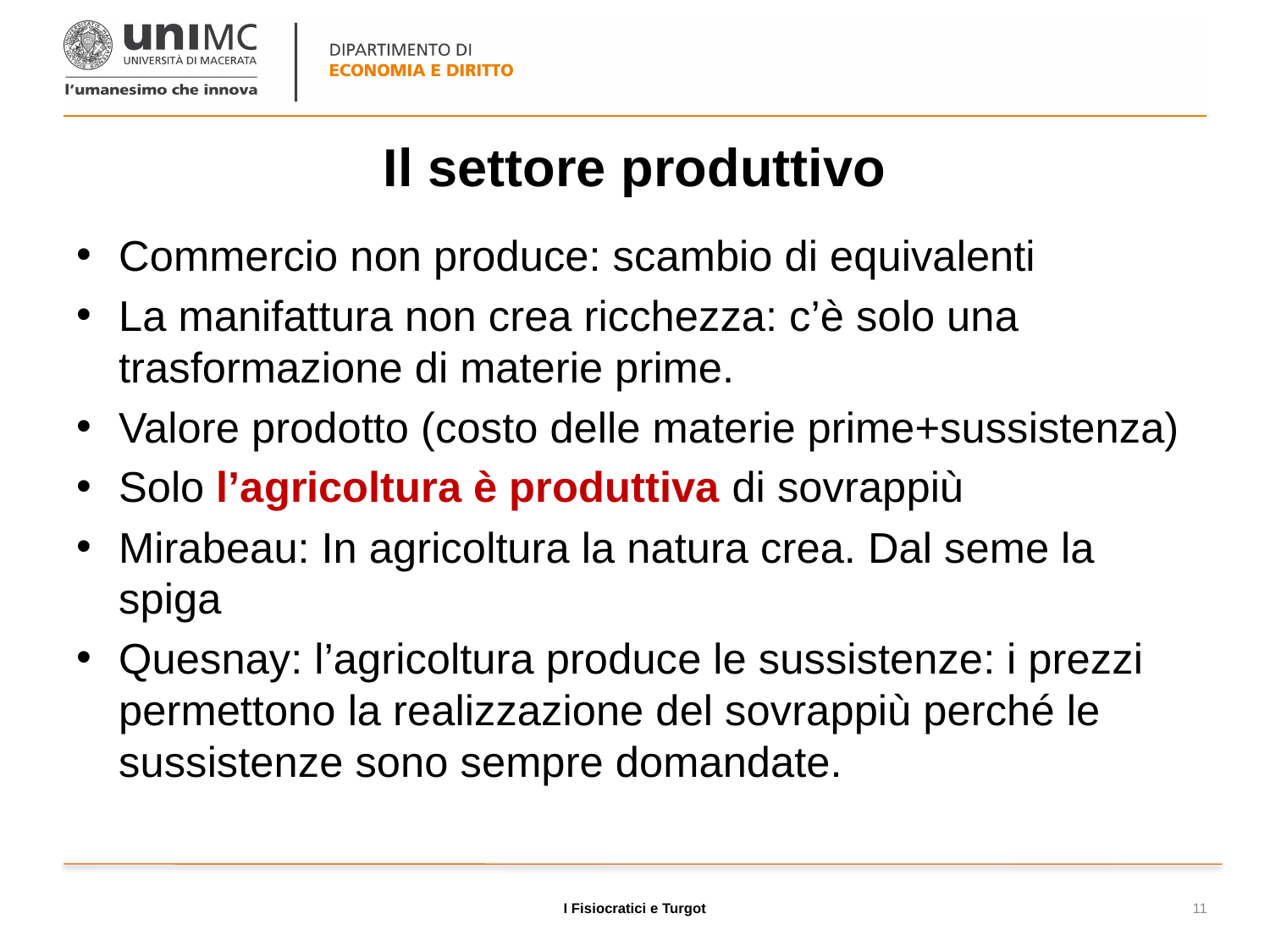

# Il settore produttivo
Commercio non produce: scambio di equivalenti
La manifattura non crea ricchezza: c’è solo una trasformazione di materie prime.
Valore prodotto (costo delle materie prime+sussistenza)
Solo l’agricoltura è produttiva di sovrappiù
Mirabeau: In agricoltura la natura crea. Dal seme la spiga
Quesnay: l’agricoltura produce le sussistenze: i prezzi permettono la realizzazione del sovrappiù perché le sussistenze sono sempre domandate.
I Fisiocratici e Turgot
11